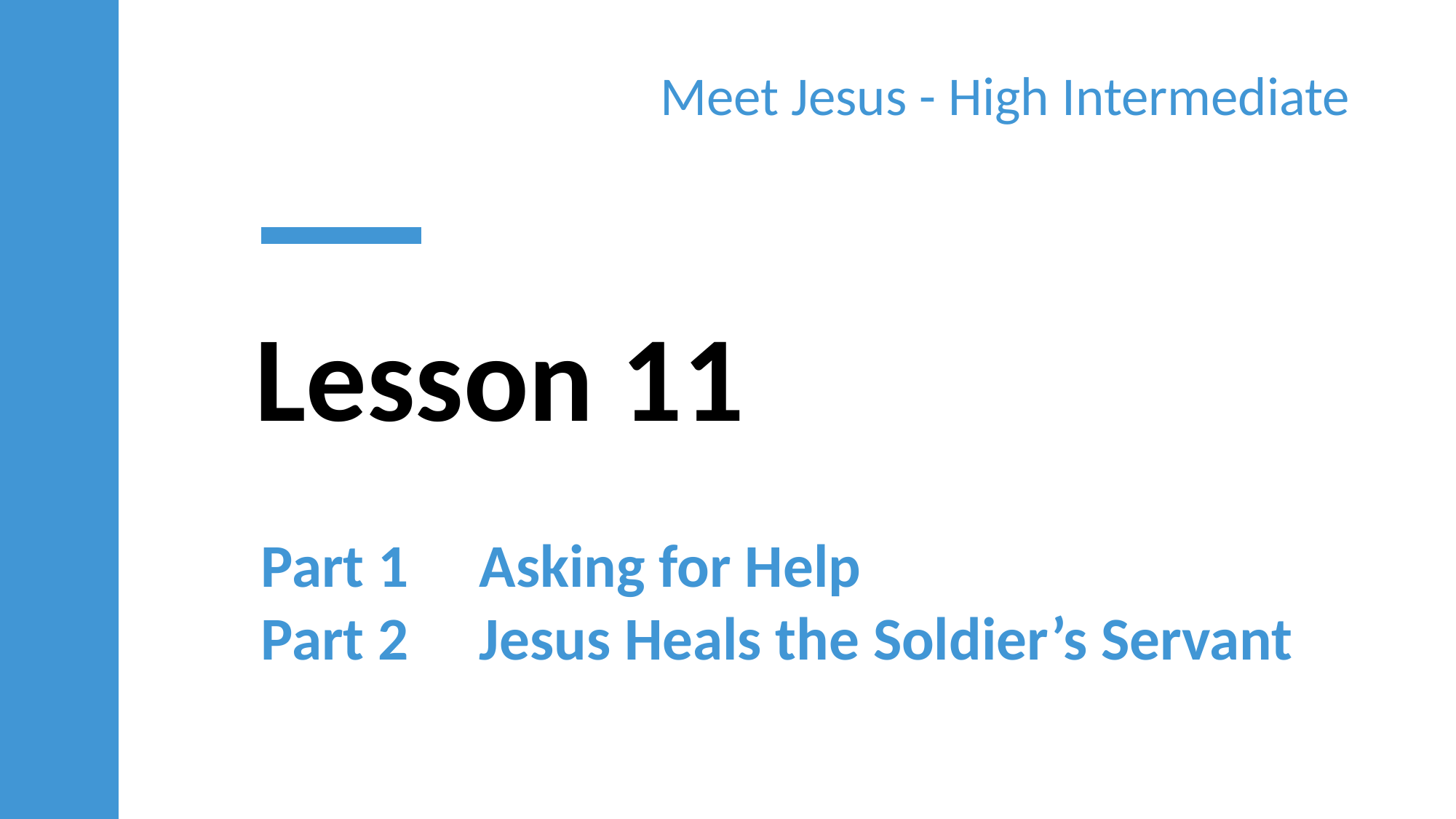

Meet Jesus - High Intermediate
Lesson 11
Part 1	Asking for Help
Part 2	Jesus Heals the Soldier’s Servant